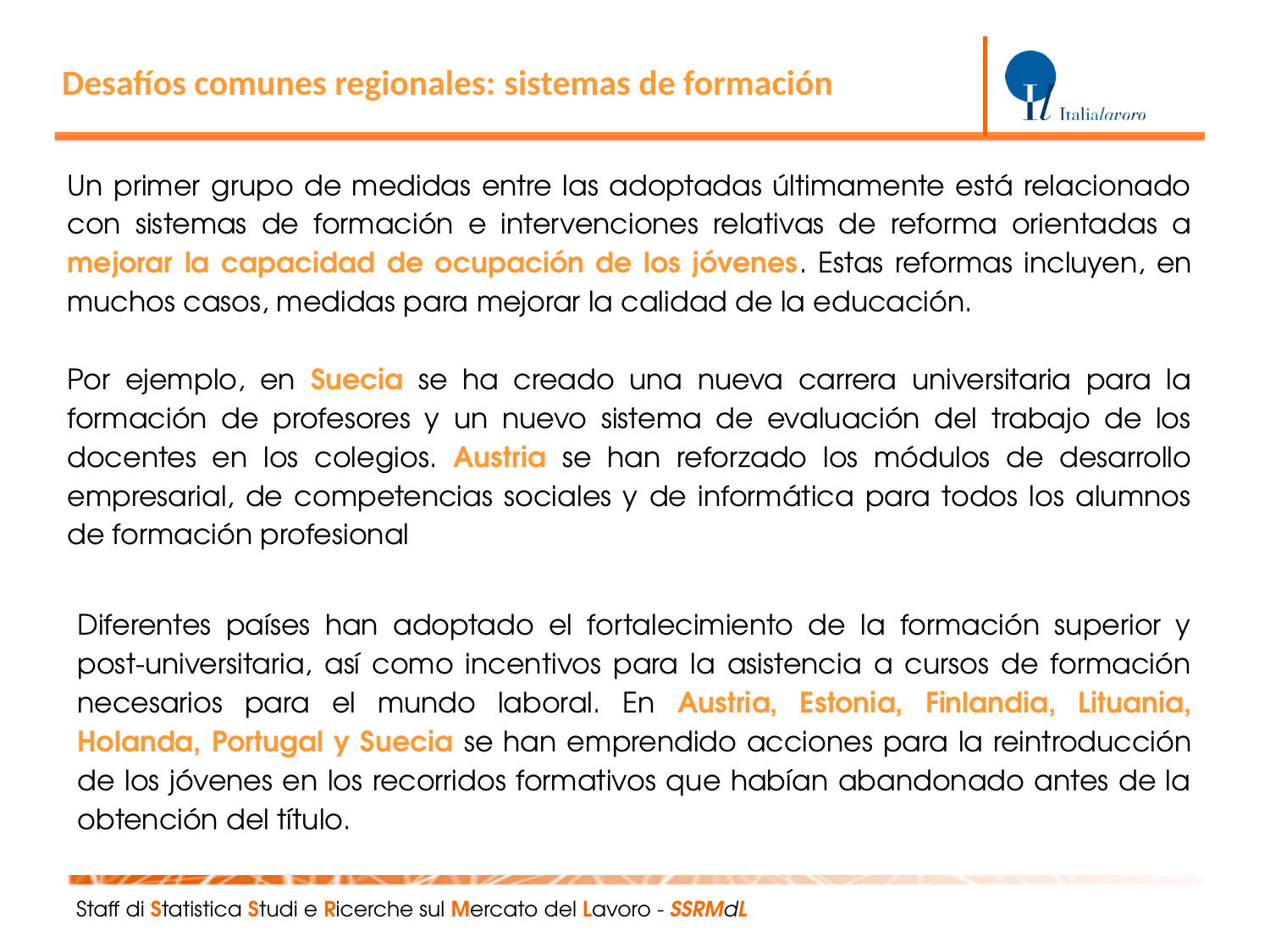

Desafíos comunes regionales: sistemas de formación
Un primer grupo de medidas entre las adoptadas últimamente está relacionado con sistemas de formación e intervenciones relativas de reforma orientadas a mejorar la capacidad de ocupación de los jóvenes. Estas reformas incluyen, en muchos casos, medidas para mejorar la calidad de la educación.

Por ejemplo, en Suecia se ha creado una nueva carrera universitaria para la formación de profesores y un nuevo sistema de evaluación del trabajo de los docentes en los colegios. Austria se han reforzado los módulos de desarrollo empresarial, de competencias sociales y de informática para todos los alumnos de formación profesional
Diferentes países han adoptado el fortalecimiento de la formación superior y post-universitaria, así como incentivos para la asistencia a cursos de formación necesarios para el mundo laboral. En Austria, Estonia, Finlandia, Lituania, Holanda, Portugal y Suecia se han emprendido acciones para la reintroducción de los jóvenes en los recorridos formativos que habían abandonado antes de la obtención del título.
Staff di Statistica Studi e Ricerche sul Mercato del Lavoro - SSRMdL